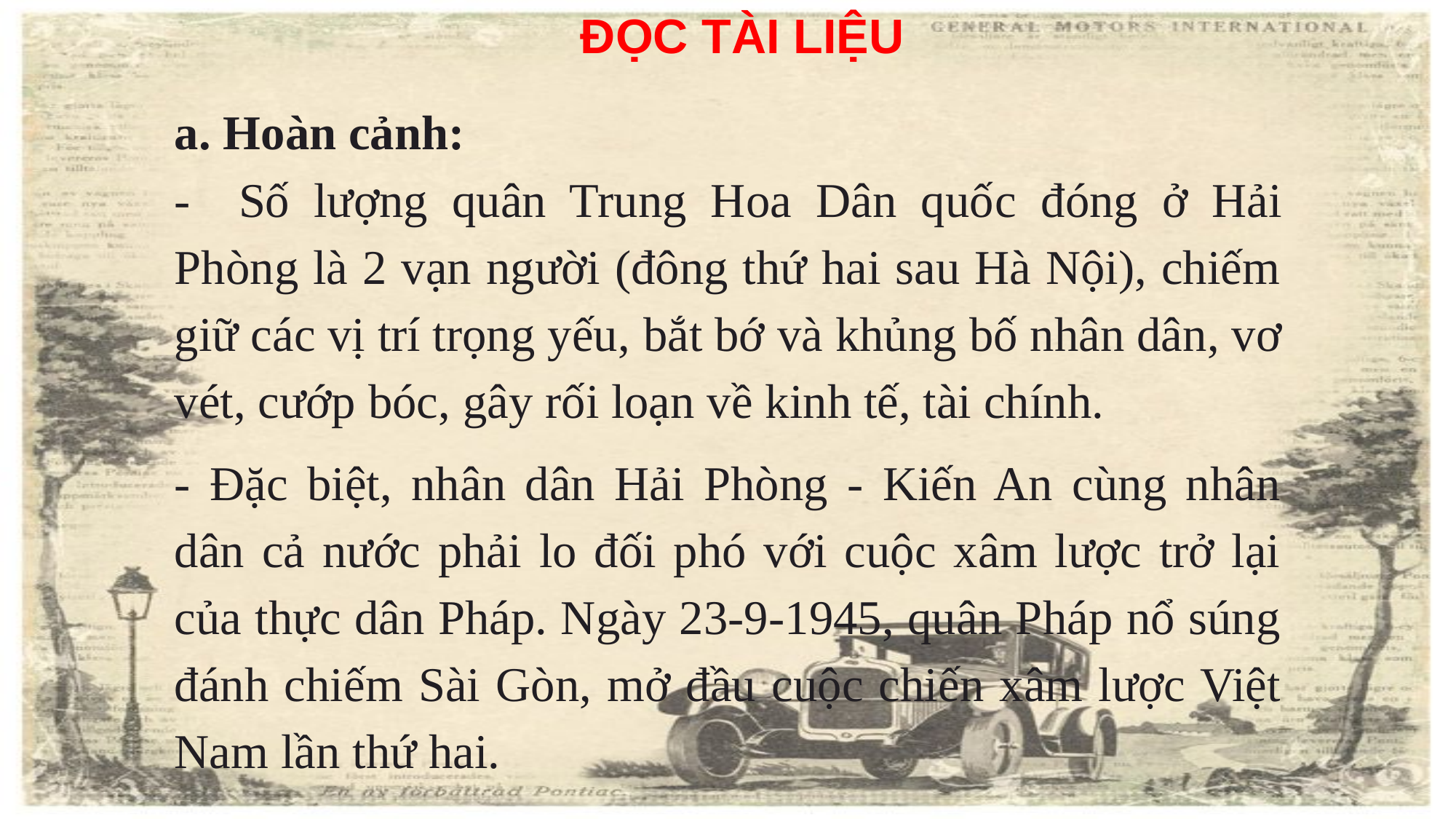

ĐỌC TÀI LIỆU
a. Hoàn cảnh:
-  Số lượng quân Trung Hoa Dân quốc đóng ở Hải Phòng là 2 vạn người (đông thứ hai sau Hà Nội), chiếm giữ các vị trí trọng yếu, bắt bớ và khủng bố nhân dân, vơ vét, cướp bóc, gây rối loạn về kinh tế, tài chính.
- Đặc biệt, nhân dân Hải Phòng - Kiến An cùng nhân dân cả nước phải lo đối phó với cuộc xâm lược trở lại của thực dân Pháp. Ngày 23-9-1945, quân Pháp nổ súng đánh chiếm Sài Gòn, mở đầu cuộc chiến xâm lược Việt Nam lần thứ hai.